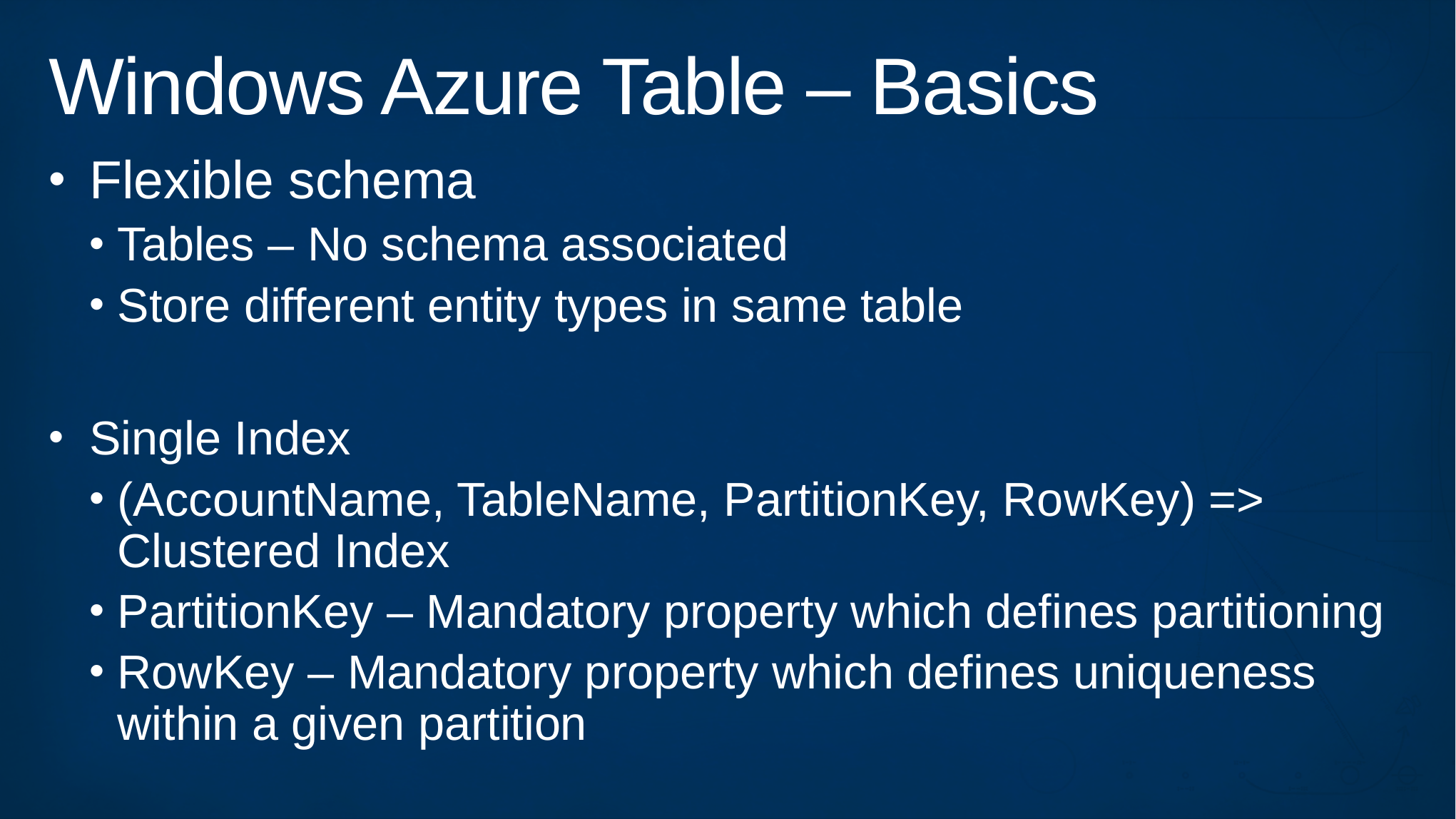

# Windows Azure Table – Basics
Flexible schema
Tables – No schema associated
Store different entity types in same table

Single Index
(AccountName, TableName, PartitionKey, RowKey) => Clustered Index
PartitionKey – Mandatory property which defines partitioning
RowKey – Mandatory property which defines uniqueness within a given partition